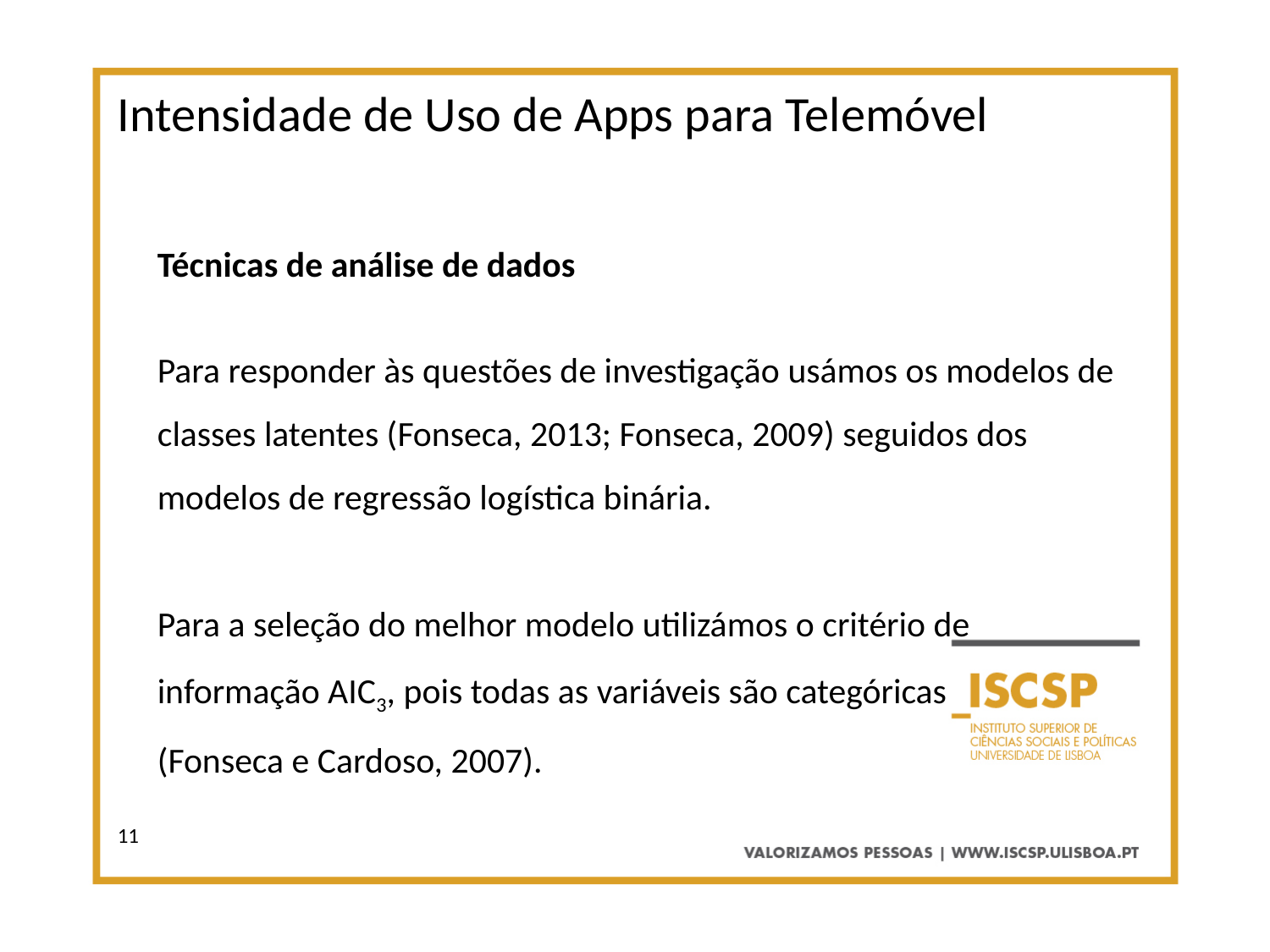

Intensidade de Uso de Apps para Telemóvel
Técnicas de análise de dados

Para responder às questões de investigação usámos os modelos de classes latentes (Fonseca, 2013; Fonseca, 2009) seguidos dos modelos de regressão logística binária.

Para a seleção do melhor modelo utilizámos o critério de informação AIC3, pois todas as variáveis são categóricas
(Fonseca e Cardoso, 2007).
11